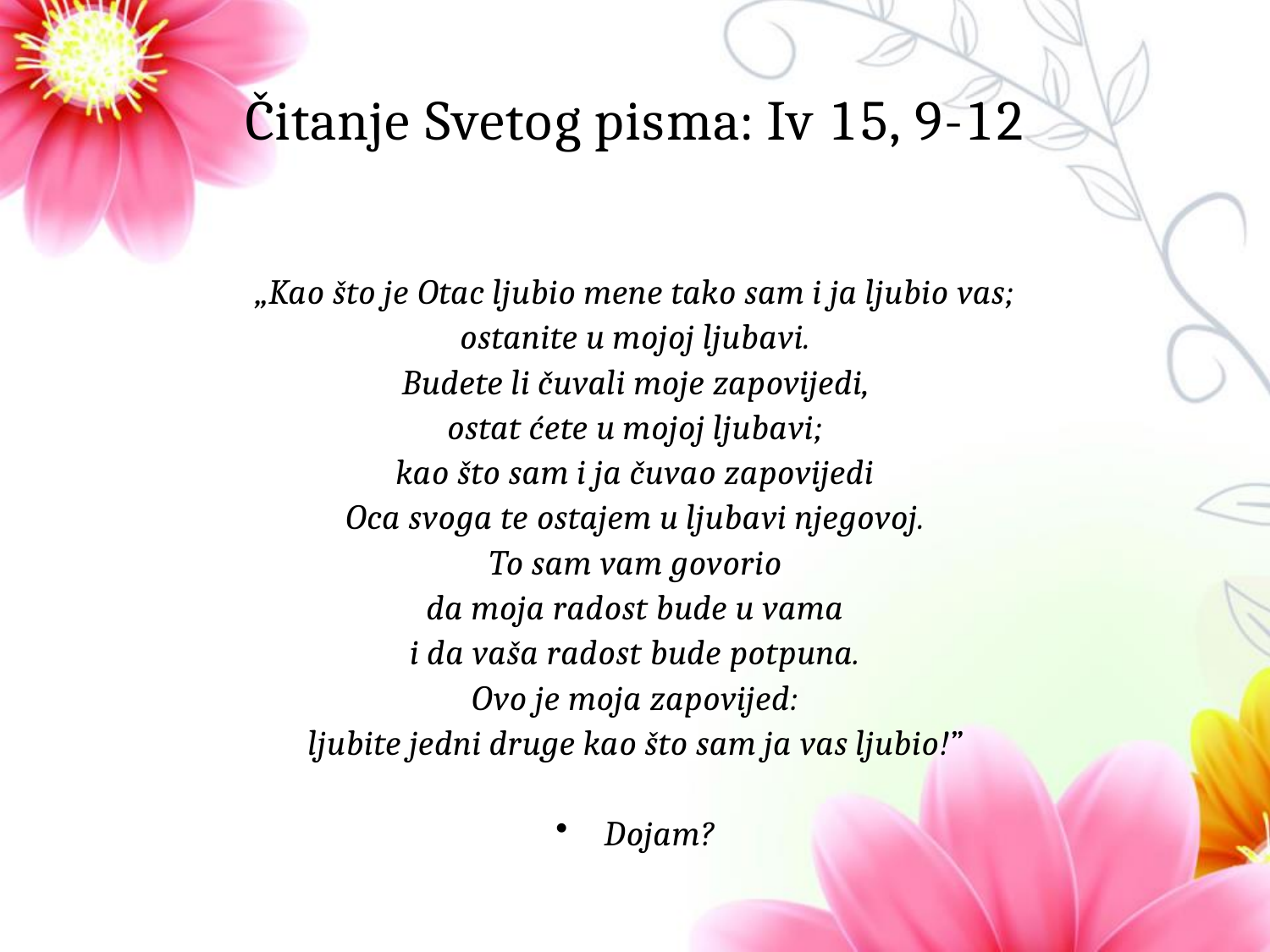

# Čitanje Svetog pisma: Iv 15, 9-12

„Kao što je Otac ljubio mene tako sam i ja ljubio vas;
ostanite u mojoj ljubavi.
Budete li čuvali moje zapovijedi,
ostat ćete u mojoj ljubavi;
kao što sam i ja čuvao zapovijedi
Oca svoga te ostajem u ljubavi njegovoj.
To sam vam govorio
da moja radost bude u vama
i da vaša radost bude potpuna.
Ovo je moja zapovijed:
ljubite jedni druge kao što sam ja vas ljubio!”

Dojam?